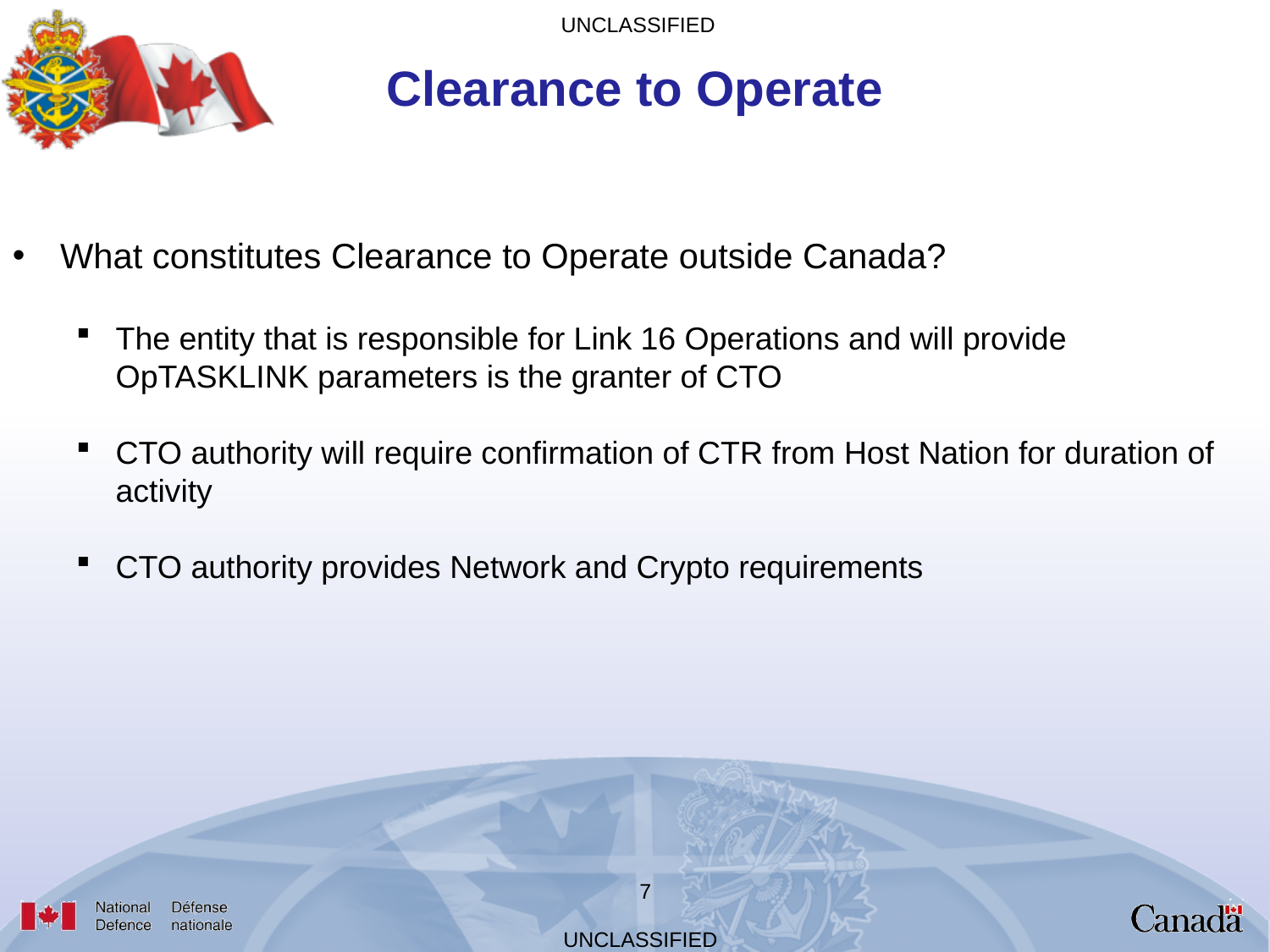

# Clearance to Operate
What constitutes Clearance to Operate outside Canada?

The entity that is responsible for Link 16 Operations and will provide OpTASKLINK parameters is the granter of CTO

CTO authority will require confirmation of CTR from Host Nation for duration of activity

CTO authority provides Network and Crypto requirements